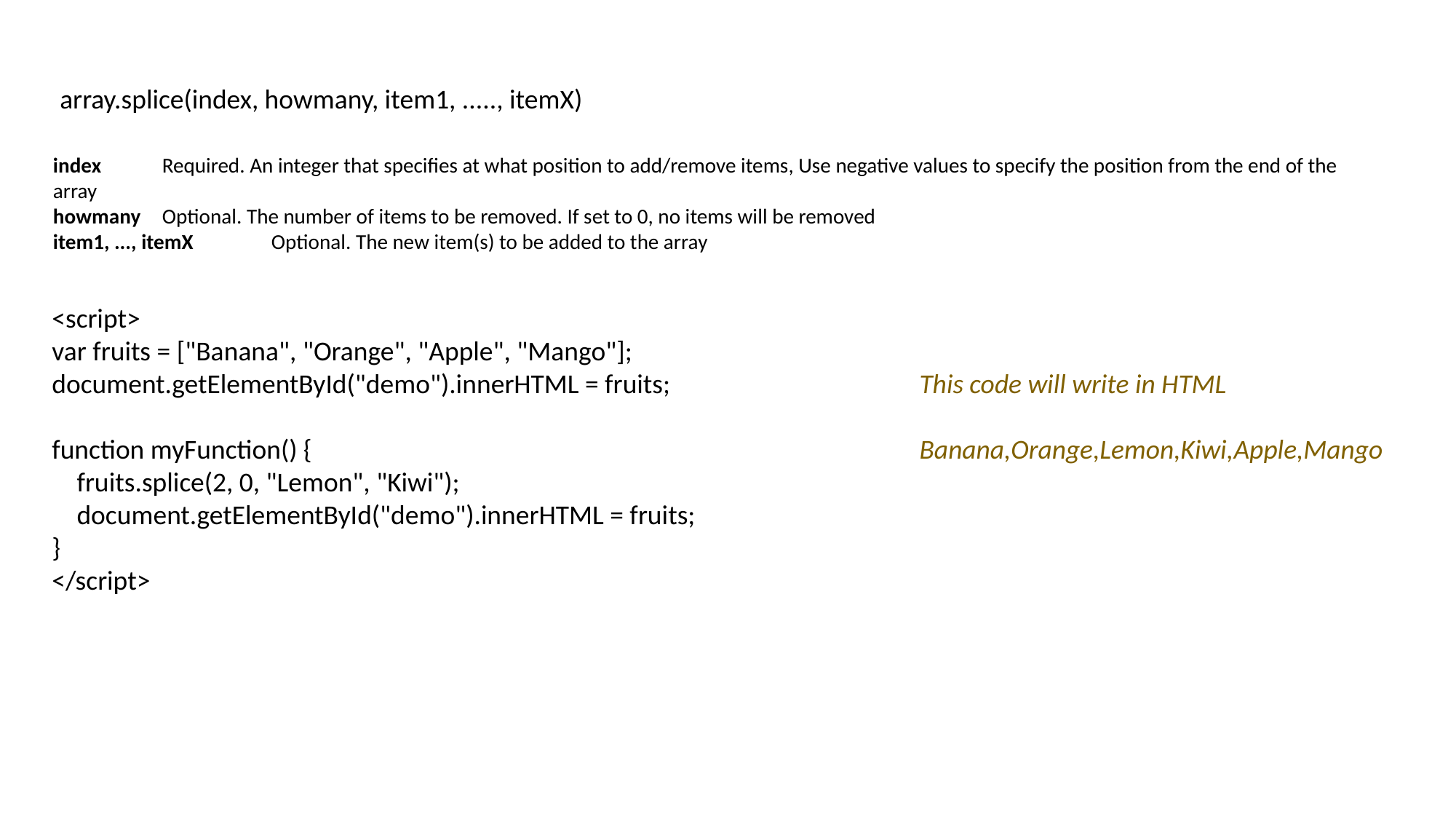

array.splice(index, howmany, item1, ....., itemX)
index	Required. An integer that specifies at what position to add/remove items, Use negative values to specify the position from the end of the array
howmany	Optional. The number of items to be removed. If set to 0, no items will be removed
item1, ..., itemX	Optional. The new item(s) to be added to the array
<script>
var fruits = ["Banana", "Orange", "Apple", "Mango"];
document.getElementById("demo").innerHTML = fruits;

function myFunction() {
    fruits.splice(2, 0, "Lemon", "Kiwi");
    document.getElementById("demo").innerHTML = fruits;
}
</script>
This code will write in HTML

Banana,Orange,Lemon,Kiwi,Apple,Mango